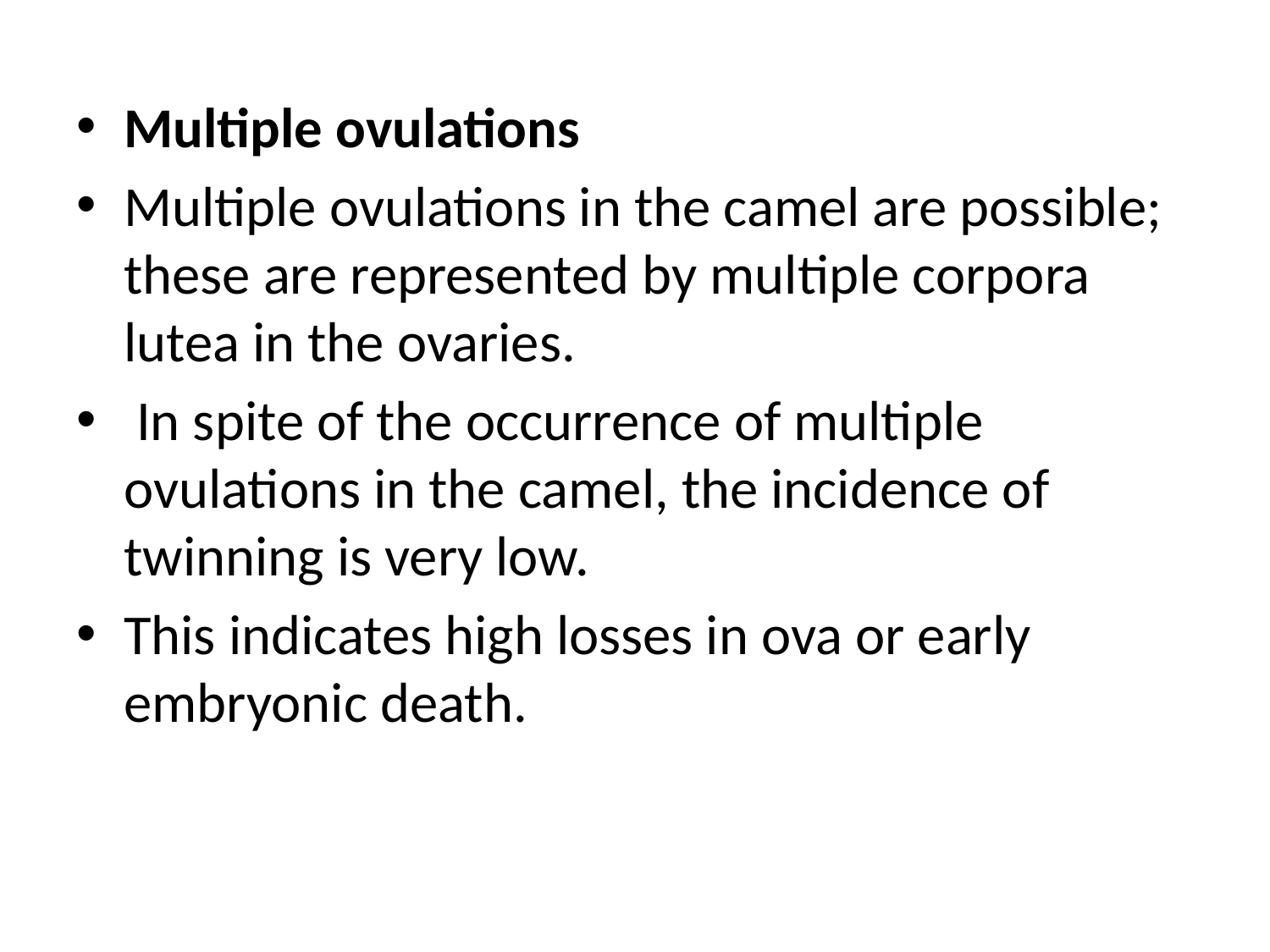

Multiple ovulations
Multiple ovulations in the camel are possible; these are represented by multiple corpora lutea in the ovaries.
 In spite of the occurrence of multiple ovulations in the camel, the incidence of twinning is very low.
This indicates high losses in ova or early embryonic death.